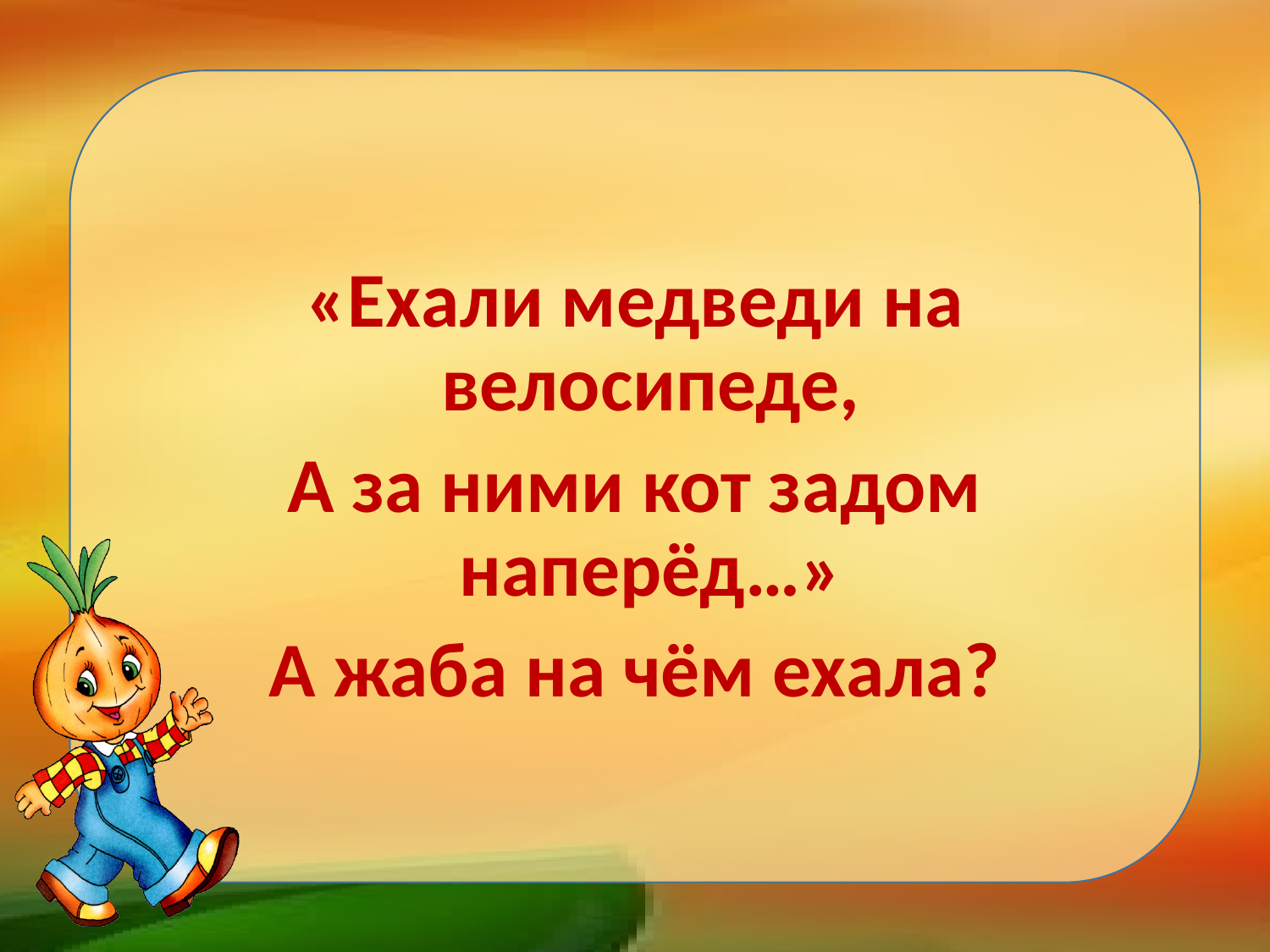

#
«Ехали медведи на велосипеде,
А за ними кот задом наперёд…»
А жаба на чём ехала?